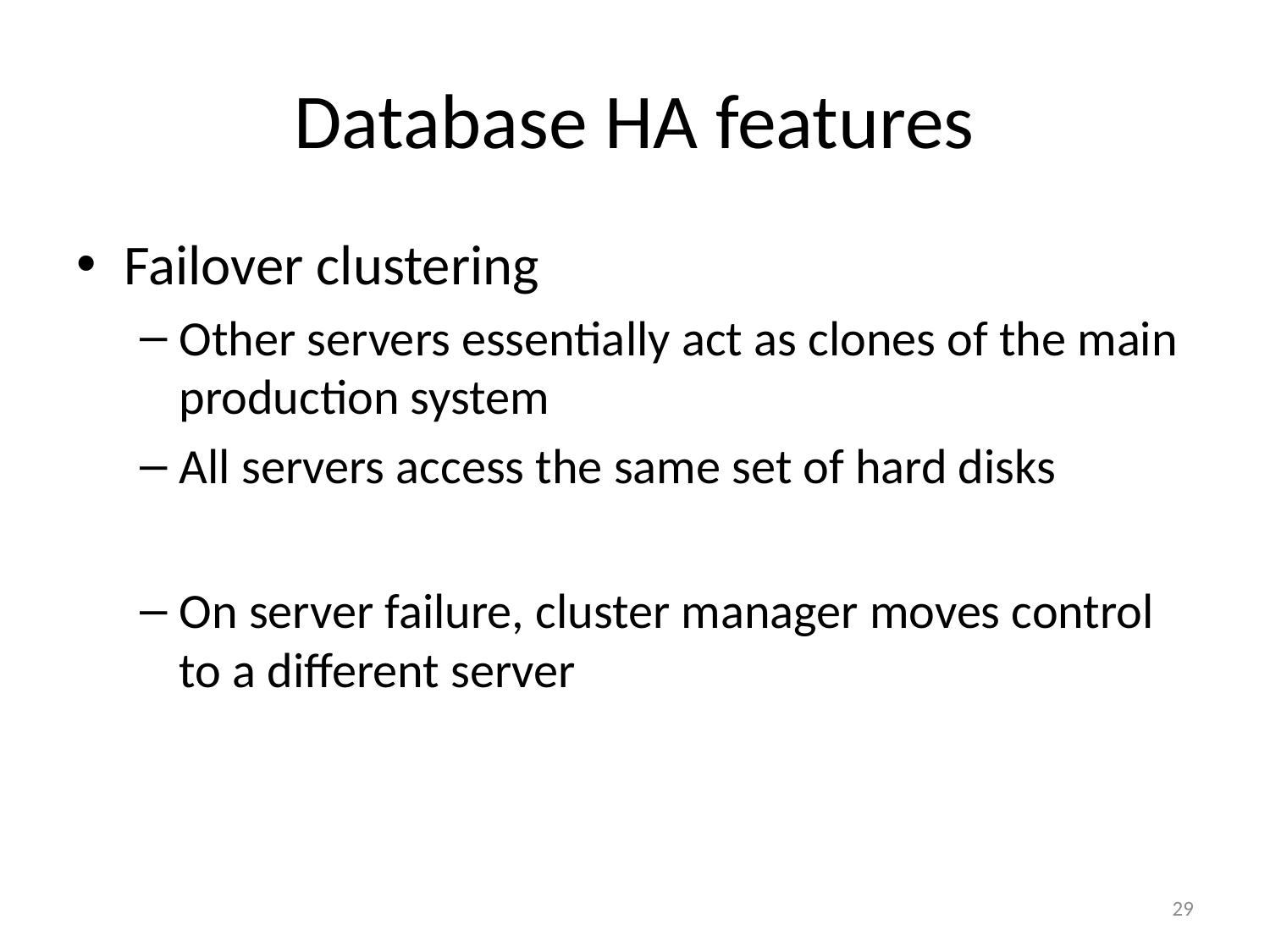

# Database HA features
Failover clustering
Other servers essentially act as clones of the main production system
All servers access the same set of hard disks

On server failure, cluster manager moves control to a different server

29